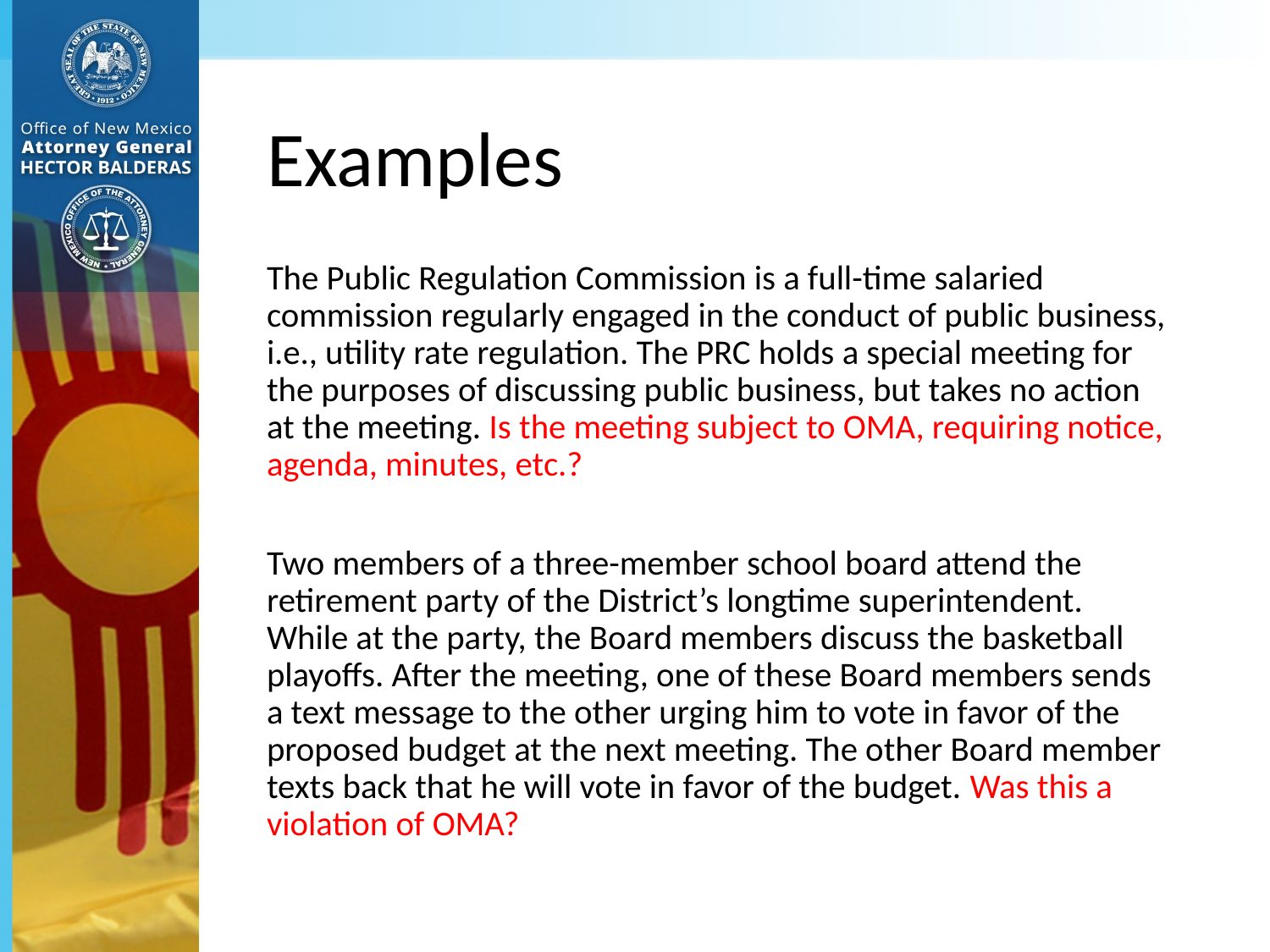

# Examples
The Public Regulation Commission is a full-time salaried commission regularly engaged in the conduct of public business, i.e., utility rate regulation. The PRC holds a special meeting for the purposes of discussing public business, but takes no action at the meeting. Is the meeting subject to OMA, requiring notice, agenda, minutes, etc.?

Two members of a three-member school board attend the retirement party of the District’s longtime superintendent. While at the party, the Board members discuss the basketball playoffs. After the meeting, one of these Board members sends a text message to the other urging him to vote in favor of the proposed budget at the next meeting. The other Board member texts back that he will vote in favor of the budget. Was this a violation of OMA?